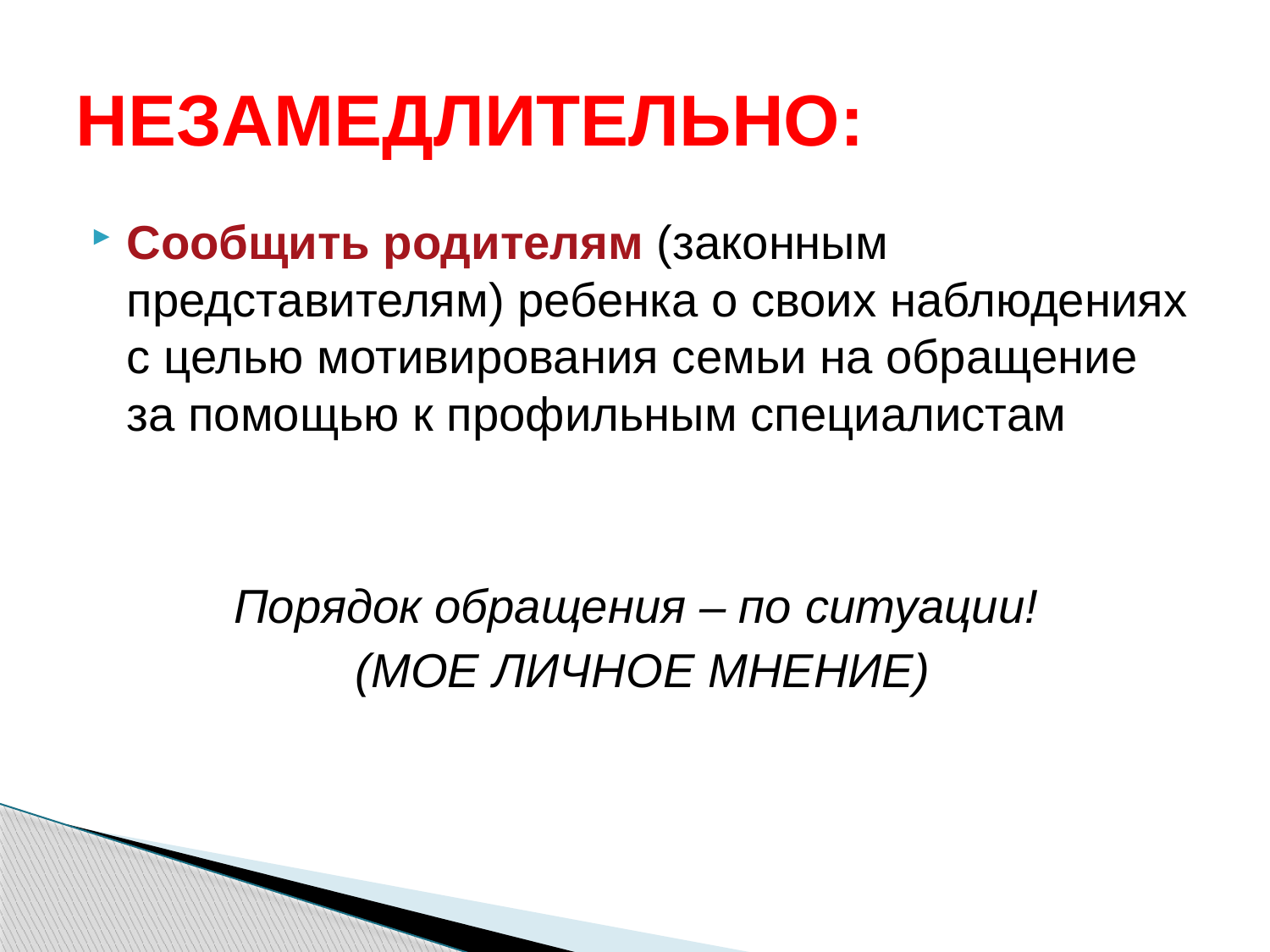

# НЕЗАМЕДЛИТЕЛЬНО:
Сообщить родителям (законным представителям) ребенка о своих наблюдениях с целью мотивирования семьи на обращение за помощью к профильным специалистам

Порядок обращения – по ситуации!
(МОЕ ЛИЧНОЕ МНЕНИЕ)